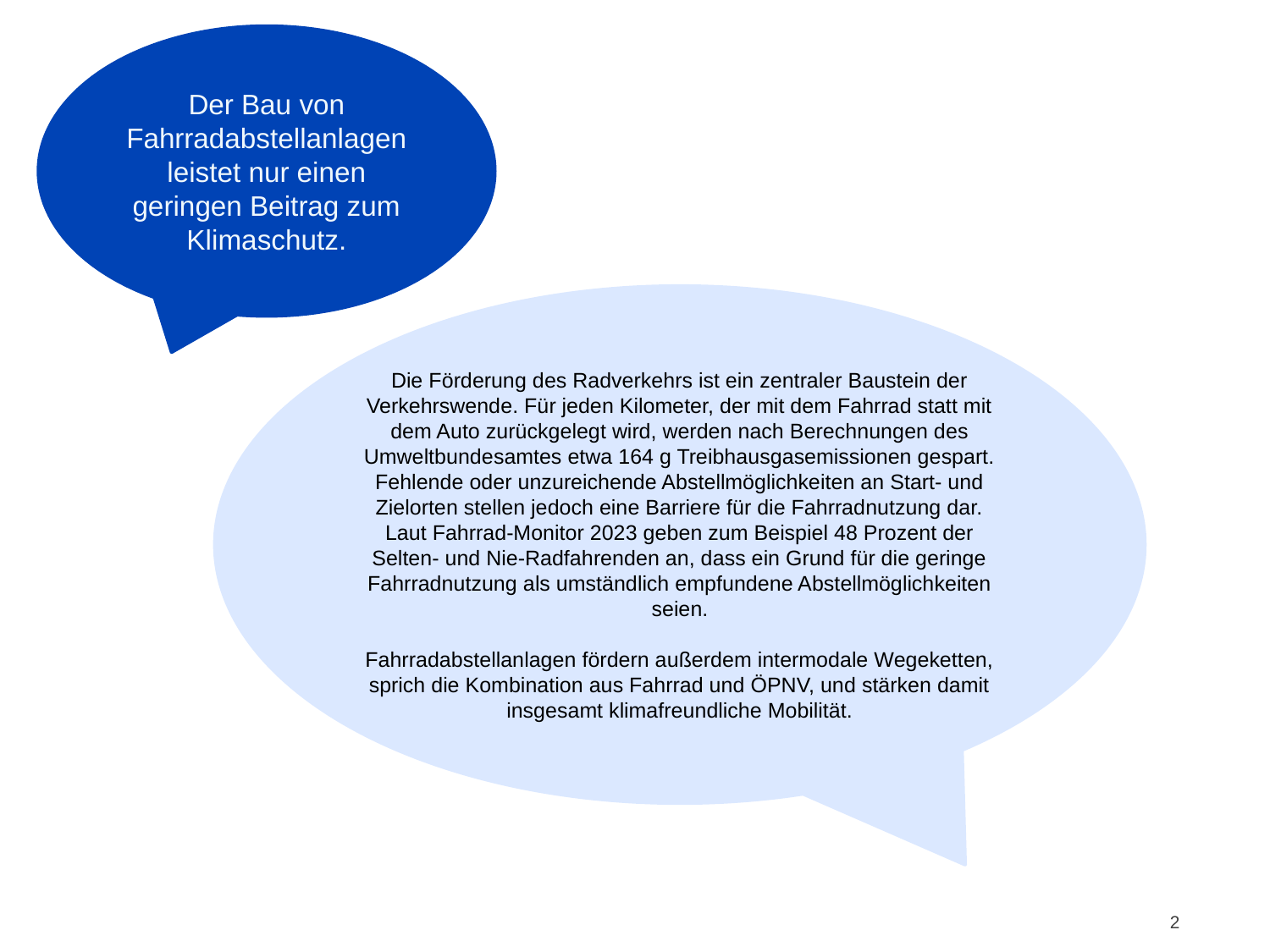

Der Bau von Fahrradabstellanlagen leistet nur einen geringen Beitrag zum Klimaschutz.
# Argumente 4
Die Förderung des Radverkehrs ist ein zentraler Baustein der Verkehrswende. Für jeden Kilometer, der mit dem Fahrrad statt mit dem Auto zurückgelegt wird, werden nach Berechnungen des Umweltbundesamtes etwa 164 g Treibhausgasemissionen gespart. Fehlende oder unzureichende Abstellmöglichkeiten an Start- und Zielorten stellen jedoch eine Barriere für die Fahrradnutzung dar. Laut Fahrrad-Monitor 2023 geben zum Beispiel 48 Prozent der Selten- und Nie-Radfahrenden an, dass ein Grund für die geringe Fahrradnutzung als umständlich empfundene Abstellmöglichkeiten seien.

Fahrradabstellanlagen fördern außerdem intermodale Wegeketten, sprich die Kombination aus Fahrrad und ÖPNV, und stärken damit insgesamt klimafreundliche Mobilität.